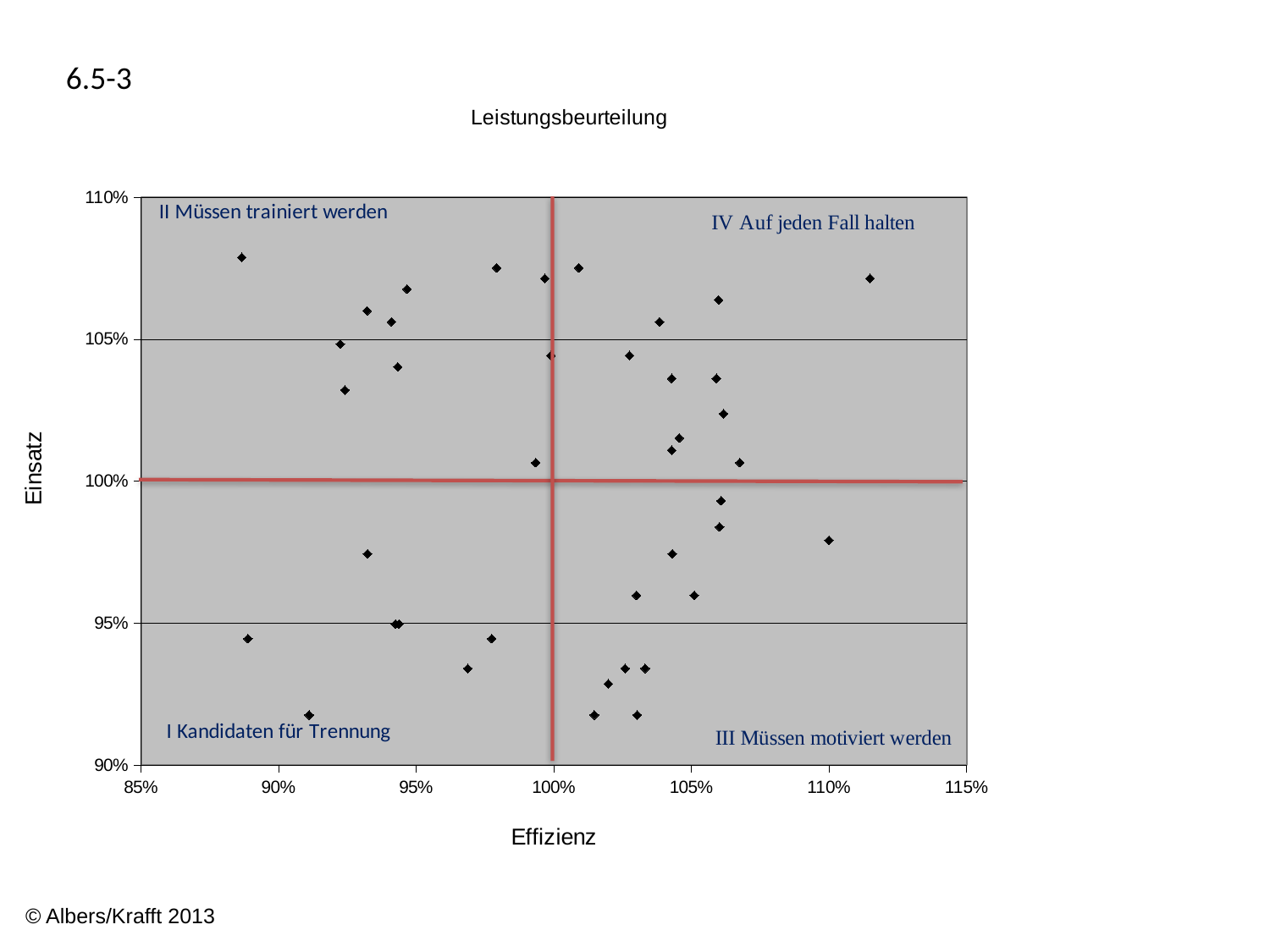

6.5-3

### Chart: Leistungsbeurteilung

| Category |  |
|---|---|
© Albers/Krafft 2013